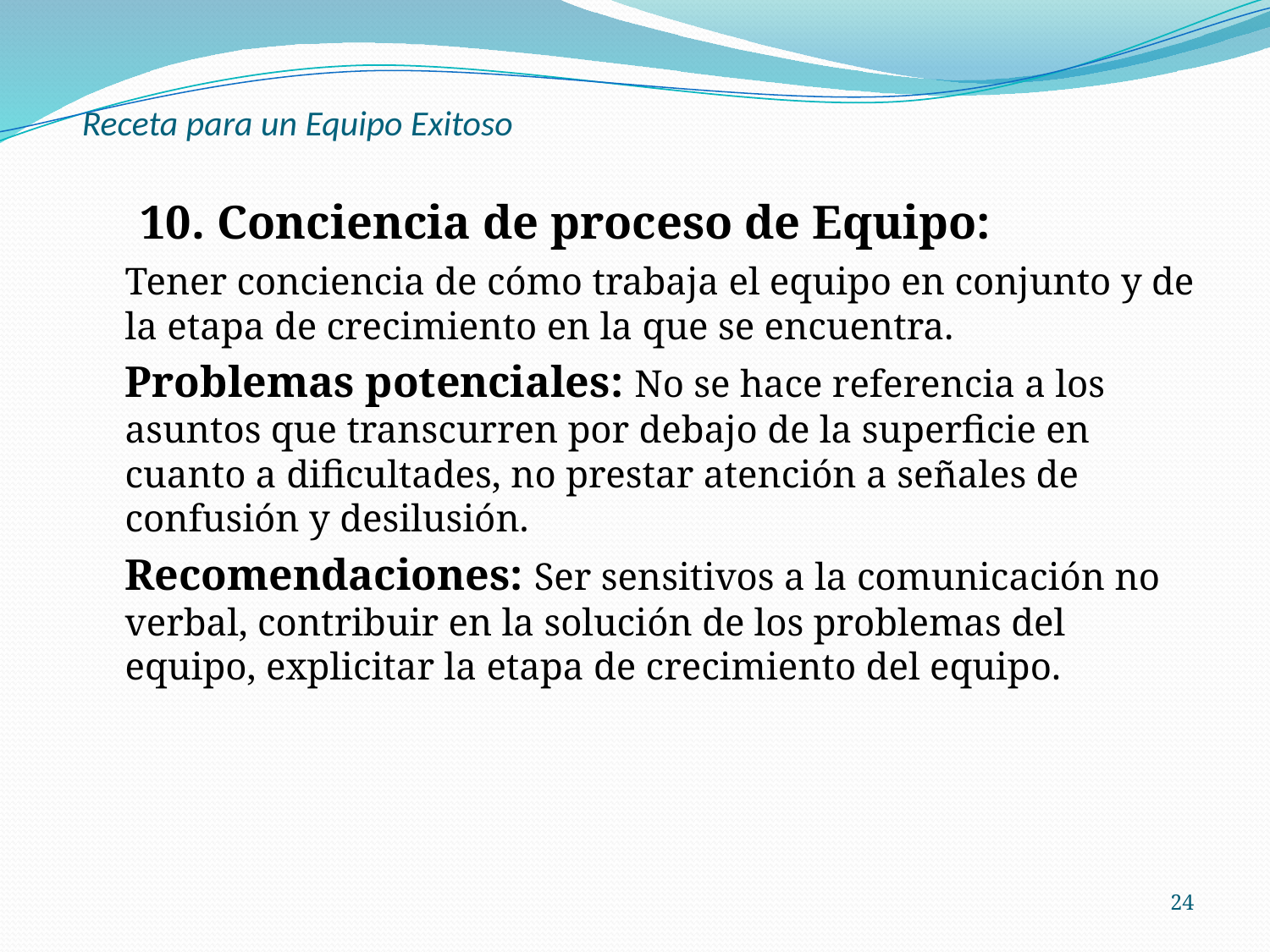

# Receta para un Equipo Exitoso

 10. Conciencia de proceso de Equipo:
Tener conciencia de cómo trabaja el equipo en conjunto y de la etapa de crecimiento en la que se encuentra.
Problemas potenciales: No se hace referencia a los asuntos que transcurren por debajo de la superficie en cuanto a dificultades, no prestar atención a señales de confusión y desilusión.
Recomendaciones: Ser sensitivos a la comunicación no verbal, contribuir en la solución de los problemas del equipo, explicitar la etapa de crecimiento del equipo.

24